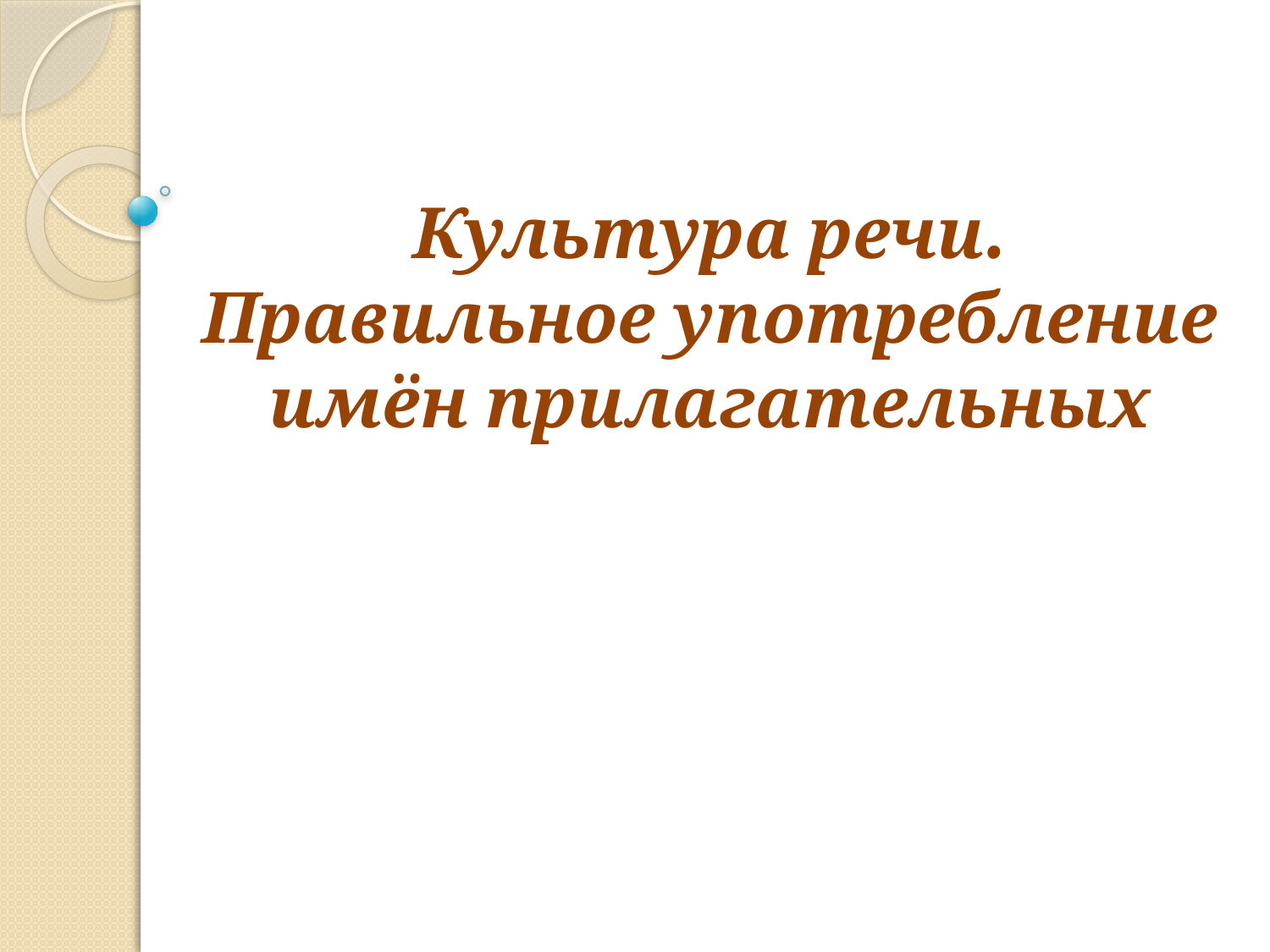

#
Культура речи. Правильное употребление имён прилагательных